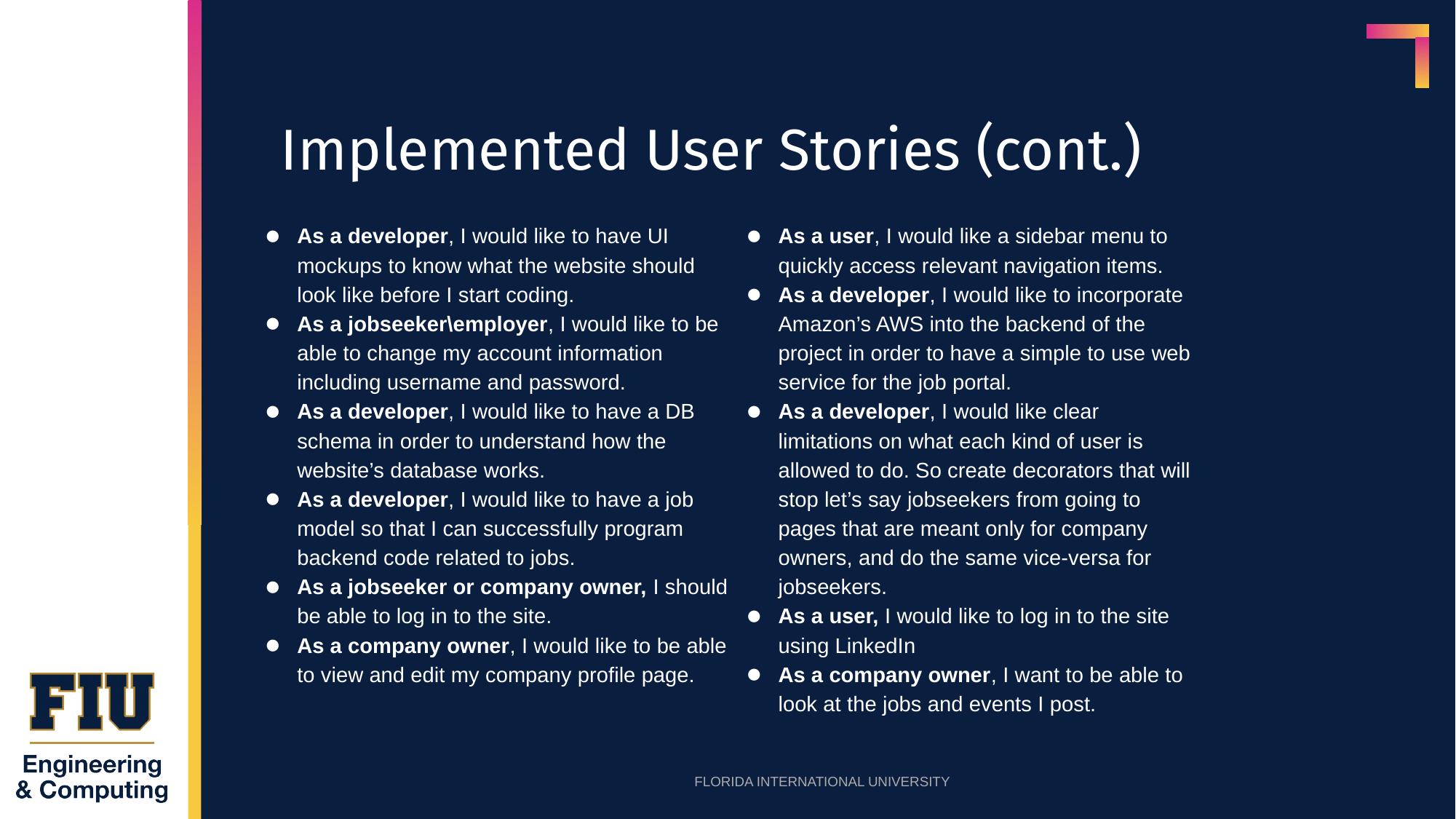

Implemented User Stories (cont.)
As a developer, I would like to have UI mockups to know what the website should look like before I start coding.
As a jobseeker\employer, I would like to be able to change my account information including username and password.
As a developer, I would like to have a DB schema in order to understand how the website’s database works.
As a developer, I would like to have a job model so that I can successfully program backend code related to jobs.
As a jobseeker or company owner, I should be able to log in to the site.
As a company owner, I would like to be able to view and edit my company profile page.

As a user, I would like a sidebar menu to quickly access relevant navigation items.
As a developer, I would like to incorporate Amazon’s AWS into the backend of the project in order to have a simple to use web service for the job portal.
As a developer, I would like clear limitations on what each kind of user is allowed to do. So create decorators that will stop let’s say jobseekers from going to pages that are meant only for company owners, and do the same vice-versa for jobseekers.
As a user, I would like to log in to the site using LinkedIn
As a company owner, I want to be able to look at the jobs and events I post.